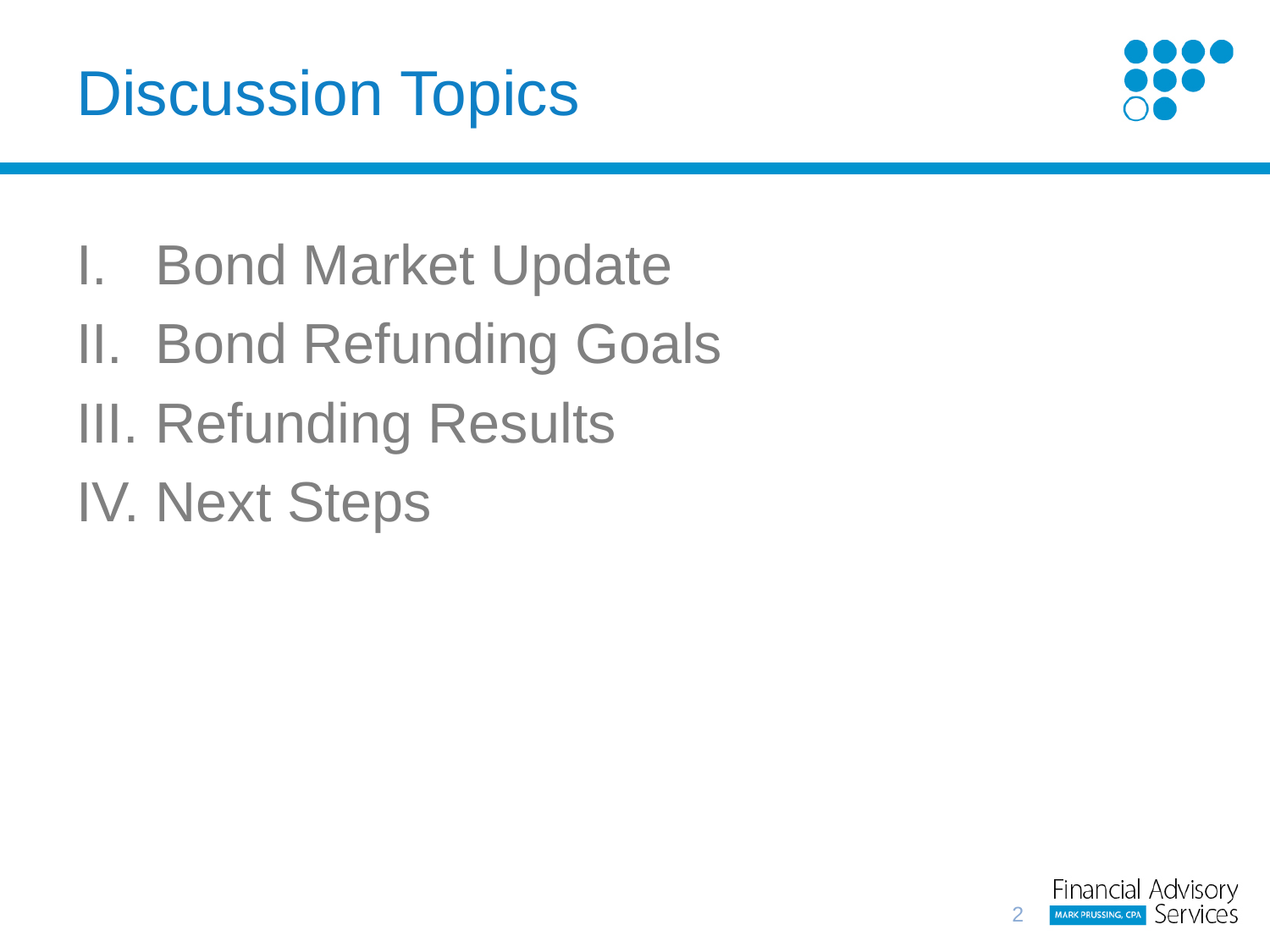

# Discussion Topics
Bond Market Update
Bond Refunding Goals
Refunding Results
Next Steps
2